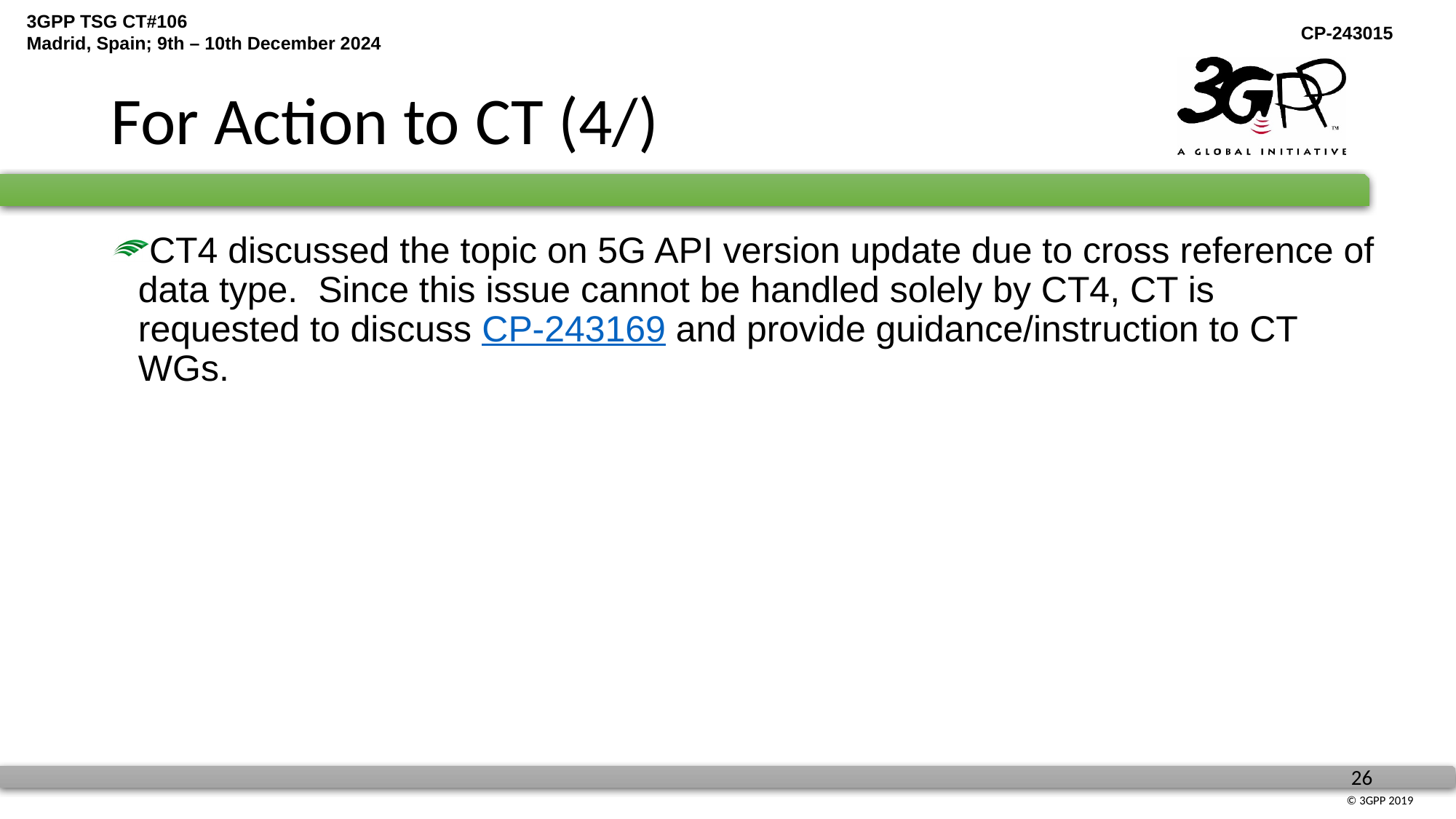

# For Action to CT (4/)
CT4 discussed the topic on 5G API version update due to cross reference of data type.  Since this issue cannot be handled solely by CT4, CT is requested to discuss CP-243169 and provide guidance/instruction to CT WGs.